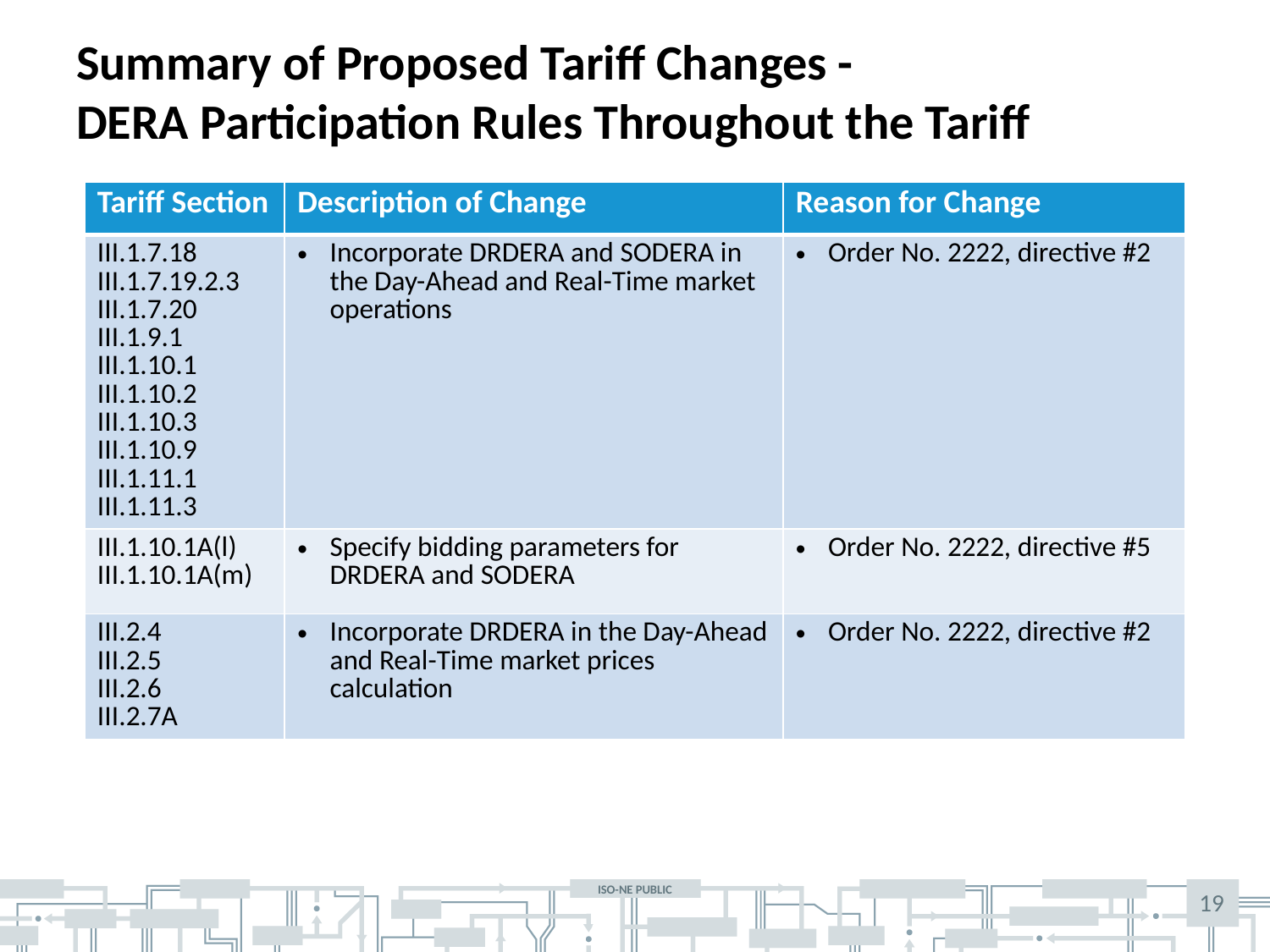

# Summary of Proposed Tariff Changes - DERA Participation Rules Throughout the Tariff
| Tariff Section | Description of Change | Reason for Change |
| --- | --- | --- |
| III.1.7.18 III.1.7.19.2.3 III.1.7.20 III.1.9.1 III.1.10.1 III.1.10.2 III.1.10.3 III.1.10.9 III.1.11.1 III.1.11.3 | Incorporate DRDERA and SODERA in the Day-Ahead and Real-Time market operations | Order No. 2222, directive #2 |
| III.1.10.1A(l) III.1.10.1A(m) | Specify bidding parameters for DRDERA and SODERA | Order No. 2222, directive #5 |
| III.2.4 III.2.5 III.2.6 III.2.7A | Incorporate DRDERA in the Day-Ahead and Real-Time market prices calculation | Order No. 2222, directive #2 |
19